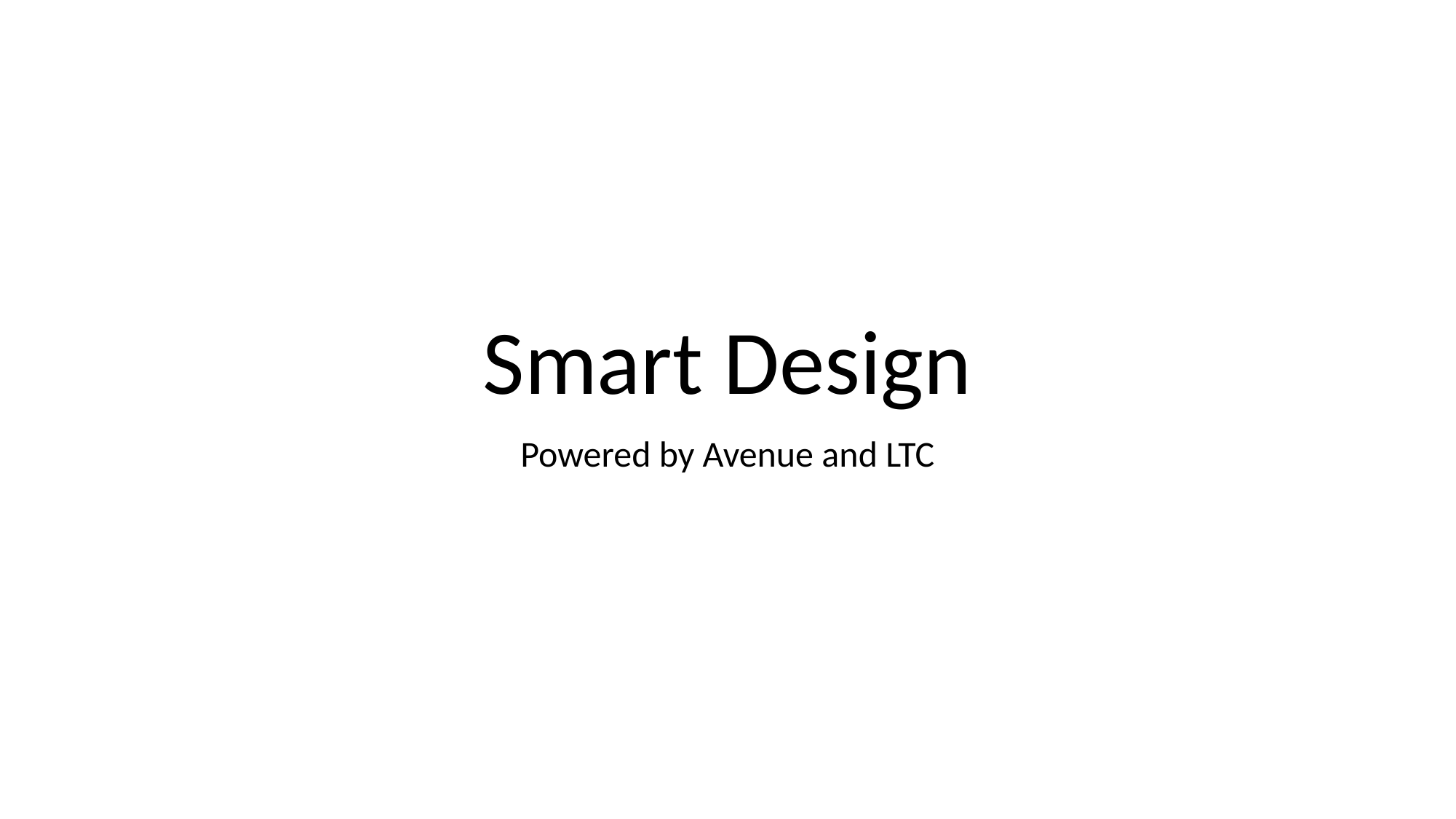

# Smart Design
Powered by Avenue and LTC